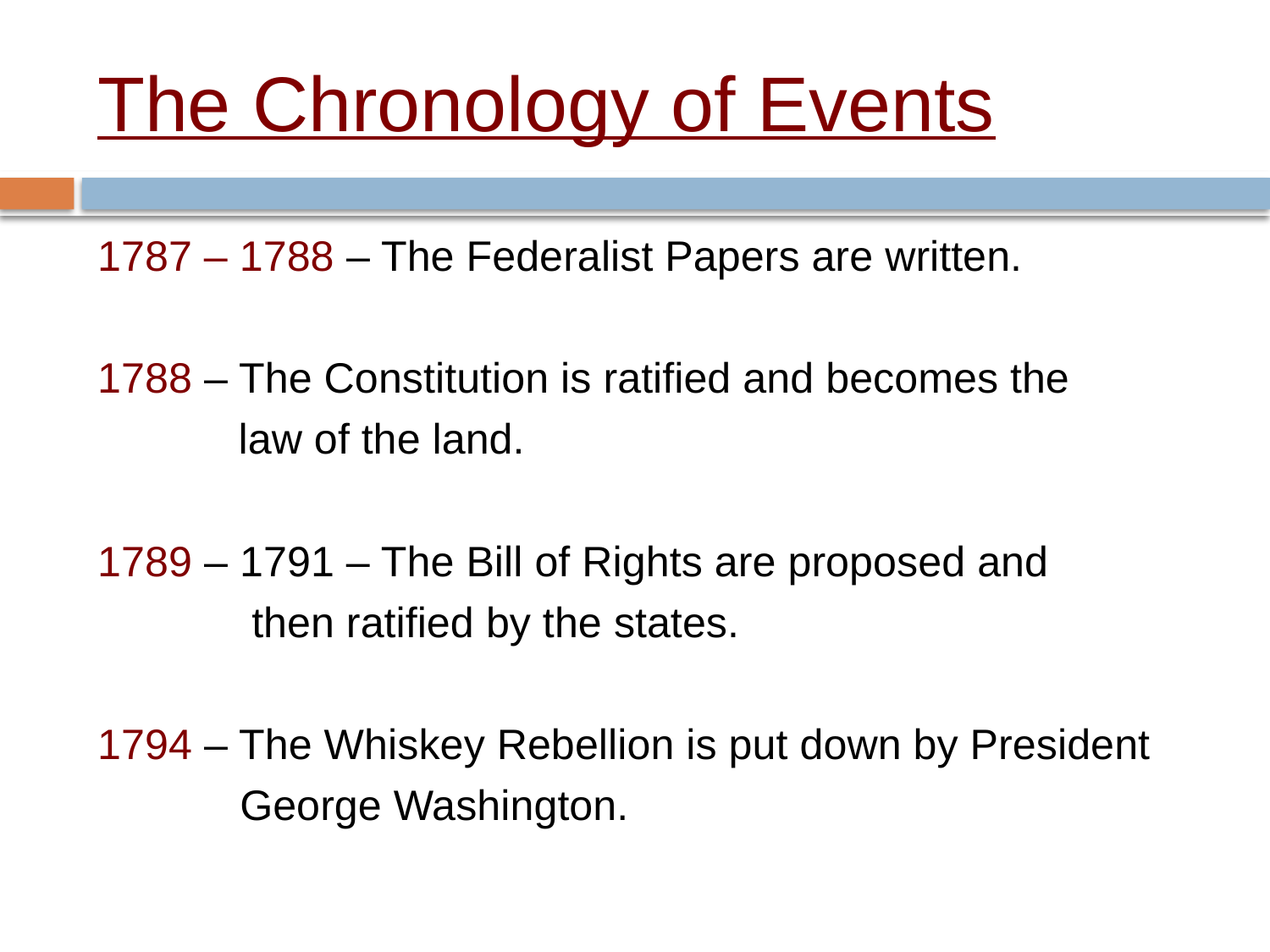

# The Chronology of Events
1787 – 1788 – The Federalist Papers are written.

1788 – The Constitution is ratified and becomes the
	   law of the land.

1789 – 1791 – The Bill of Rights are proposed and
             then ratified by the states.

1794 – The Whiskey Rebellion is put down by President
            George Washington.